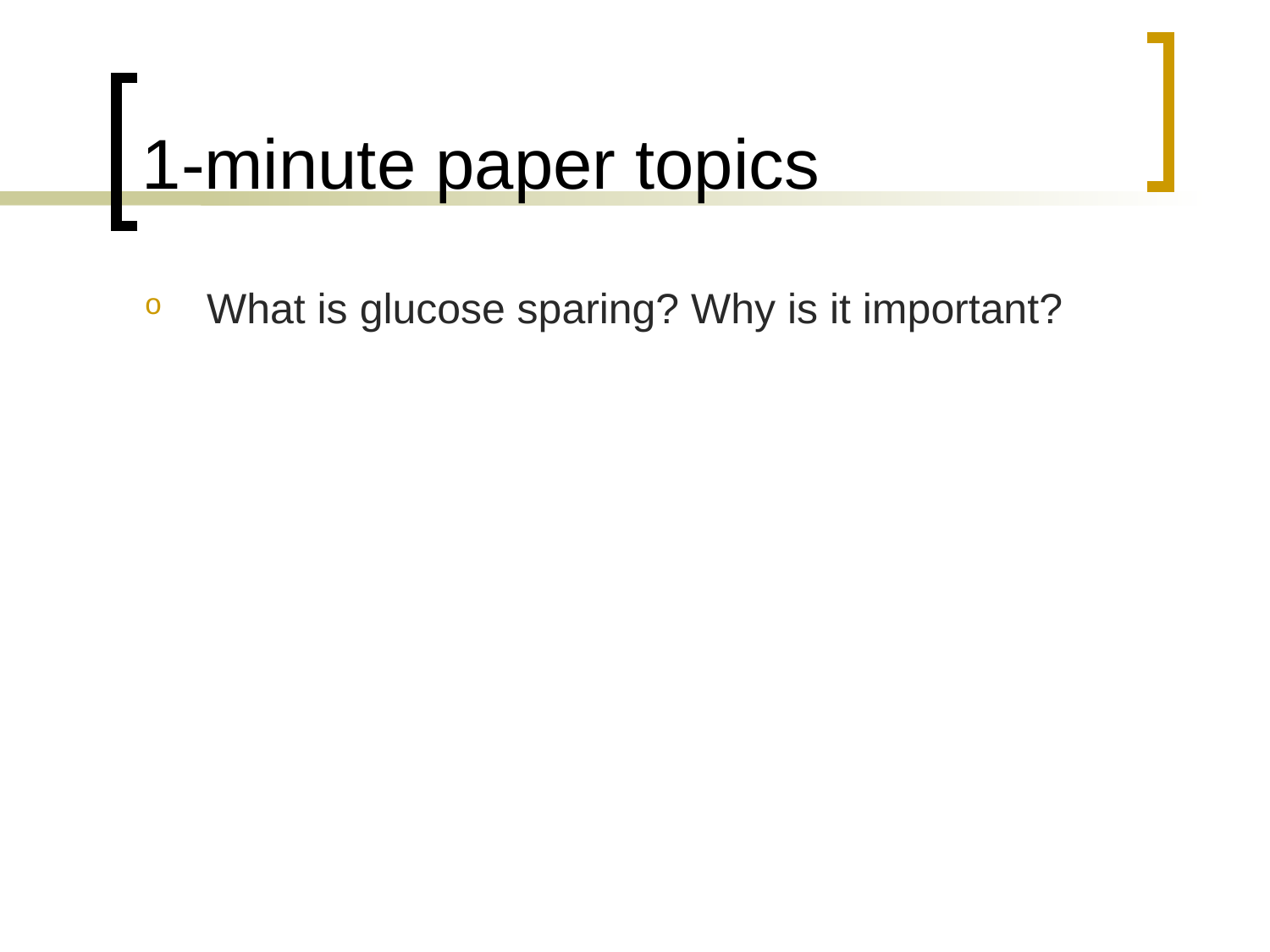

# 1-minute paper topics
What is glucose sparing? Why is it important?